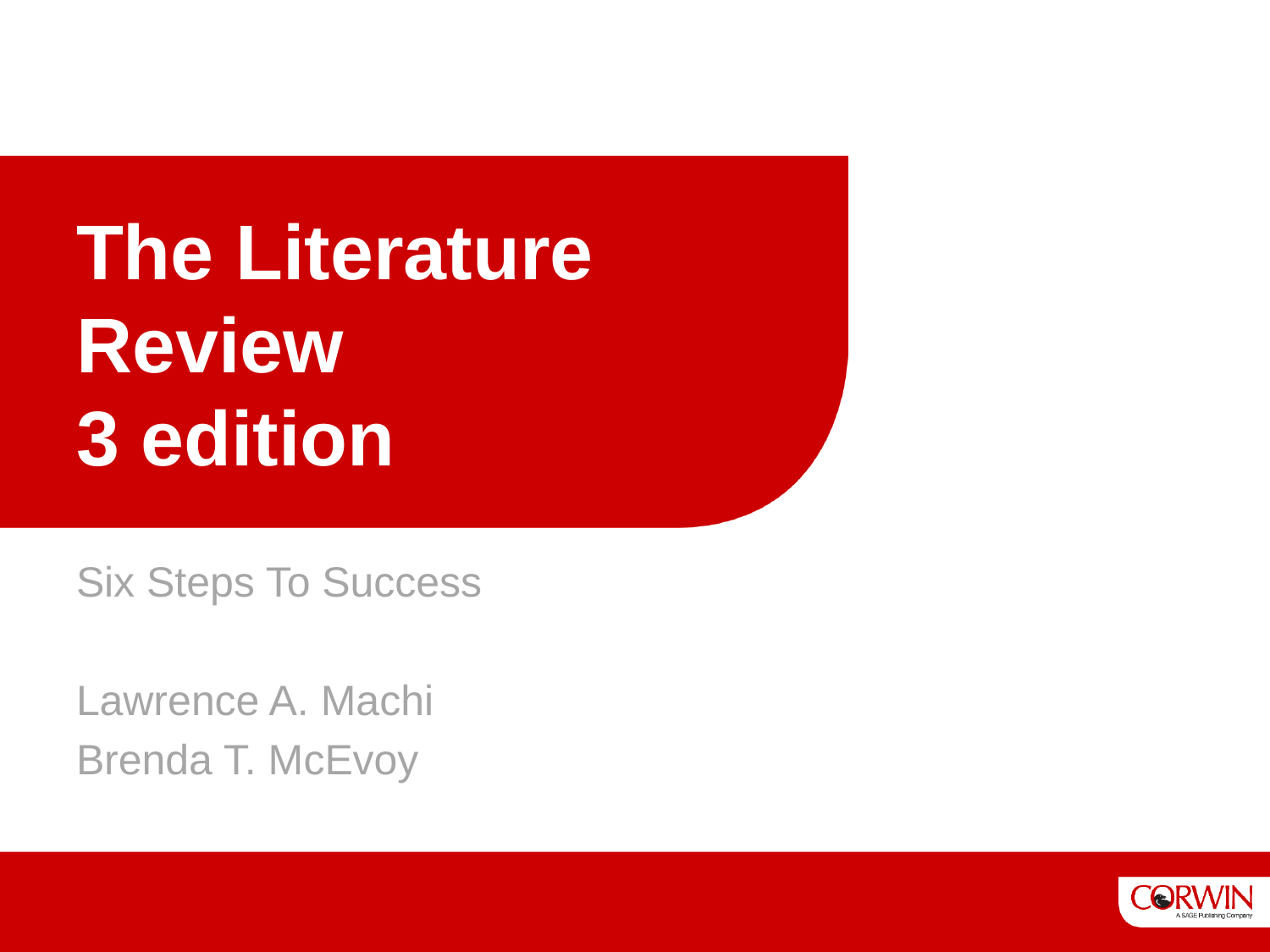

# The Literature Review 3 edition
Six Steps To Success

Lawrence A. Machi
Brenda T. McEvoy